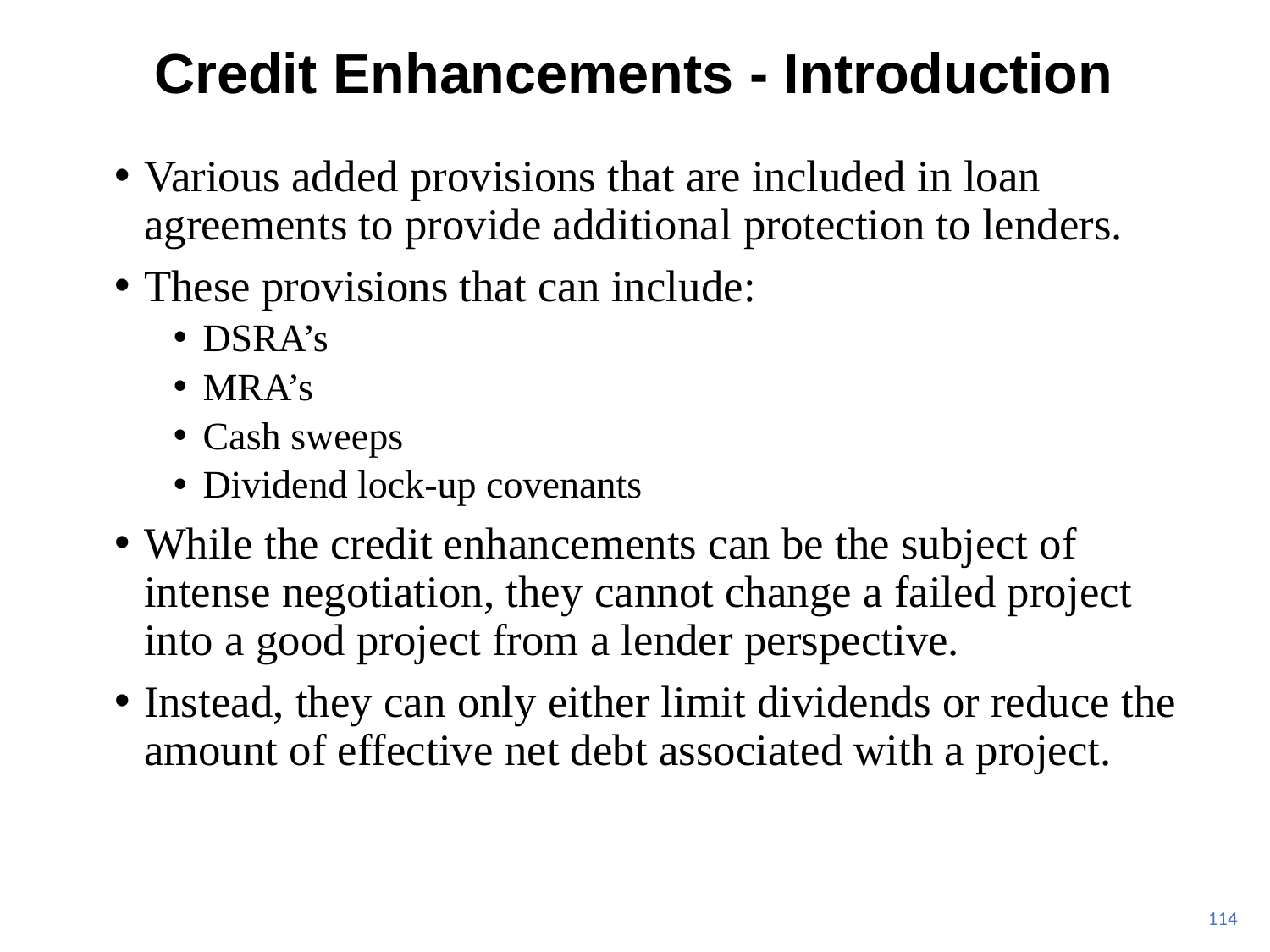

# Credit Enhancements - Introduction
Various added provisions that are included in loan agreements to provide additional protection to lenders.
These provisions that can include:
DSRA’s
MRA’s
Cash sweeps
Dividend lock-up covenants
While the credit enhancements can be the subject of intense negotiation, they cannot change a failed project into a good project from a lender perspective.
Instead, they can only either limit dividends or reduce the amount of effective net debt associated with a project.
114